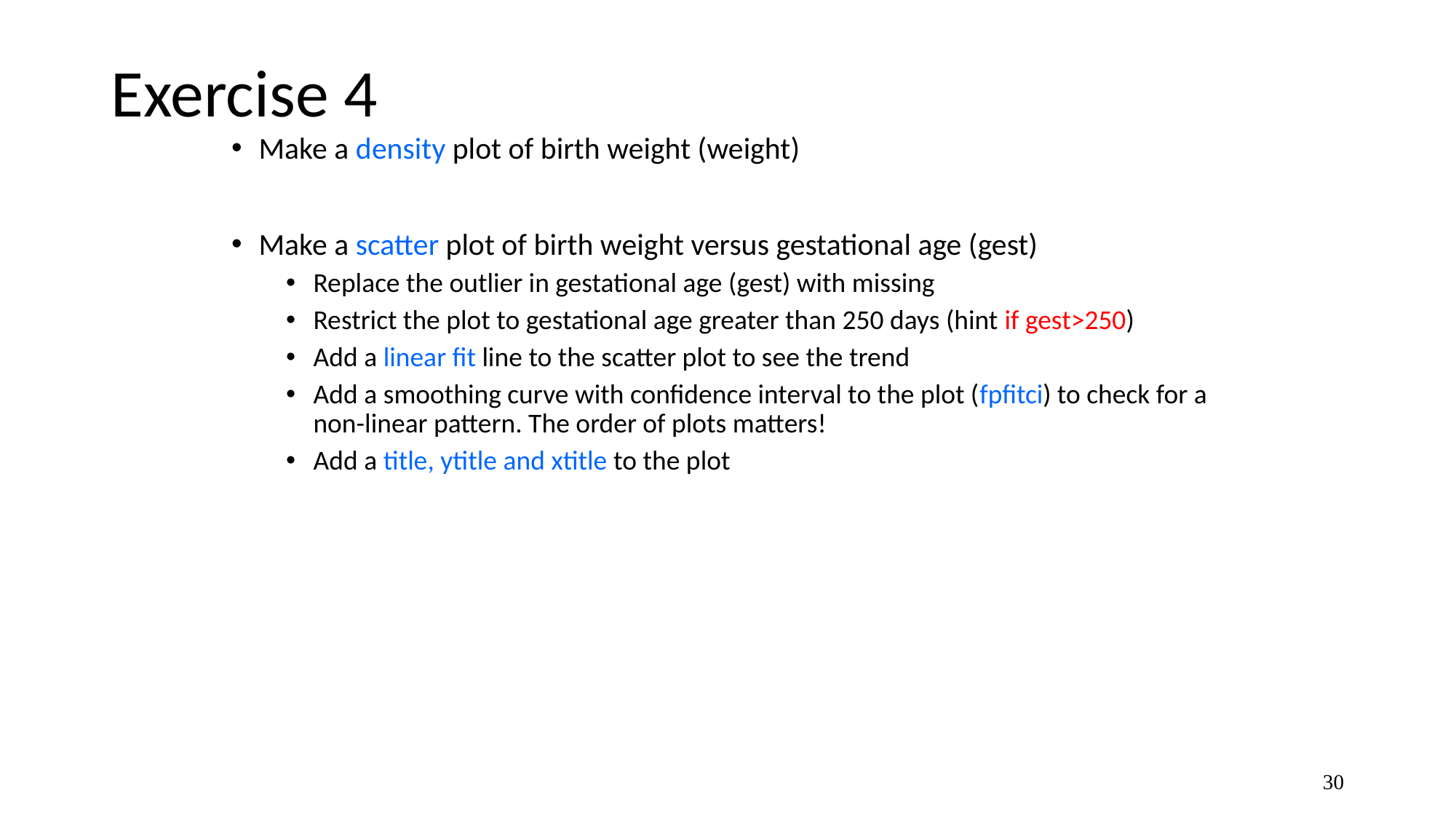

# Exercise 4
Make a density plot of birth weight (weight)

Make a scatter plot of birth weight versus gestational age (gest)
Replace the outlier in gestational age (gest) with missing
Restrict the plot to gestational age greater than 250 days (hint if gest>250)
Add a linear fit line to the scatter plot to see the trend
Add a smoothing curve with confidence interval to the plot (fpfitci) to check for a non-linear pattern. The order of plots matters!
Add a title, ytitle and xtitle to the plot

30